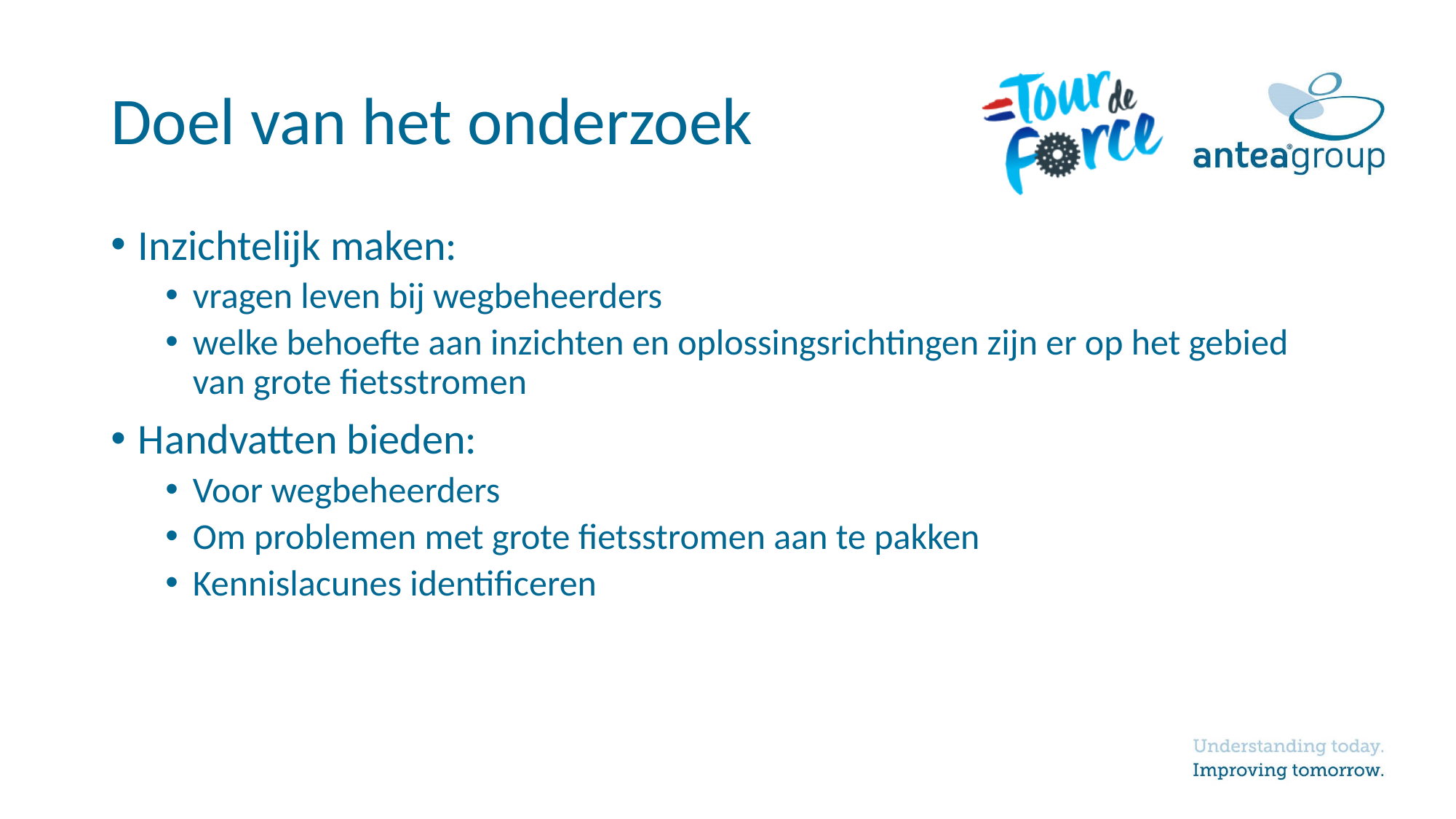

# Doel van het onderzoek
Inzichtelijk maken:
vragen leven bij wegbeheerders
welke behoefte aan inzichten en oplossingsrichtingen zijn er op het gebied van grote fietsstromen
Handvatten bieden:
Voor wegbeheerders
Om problemen met grote fietsstromen aan te pakken
Kennislacunes identificeren